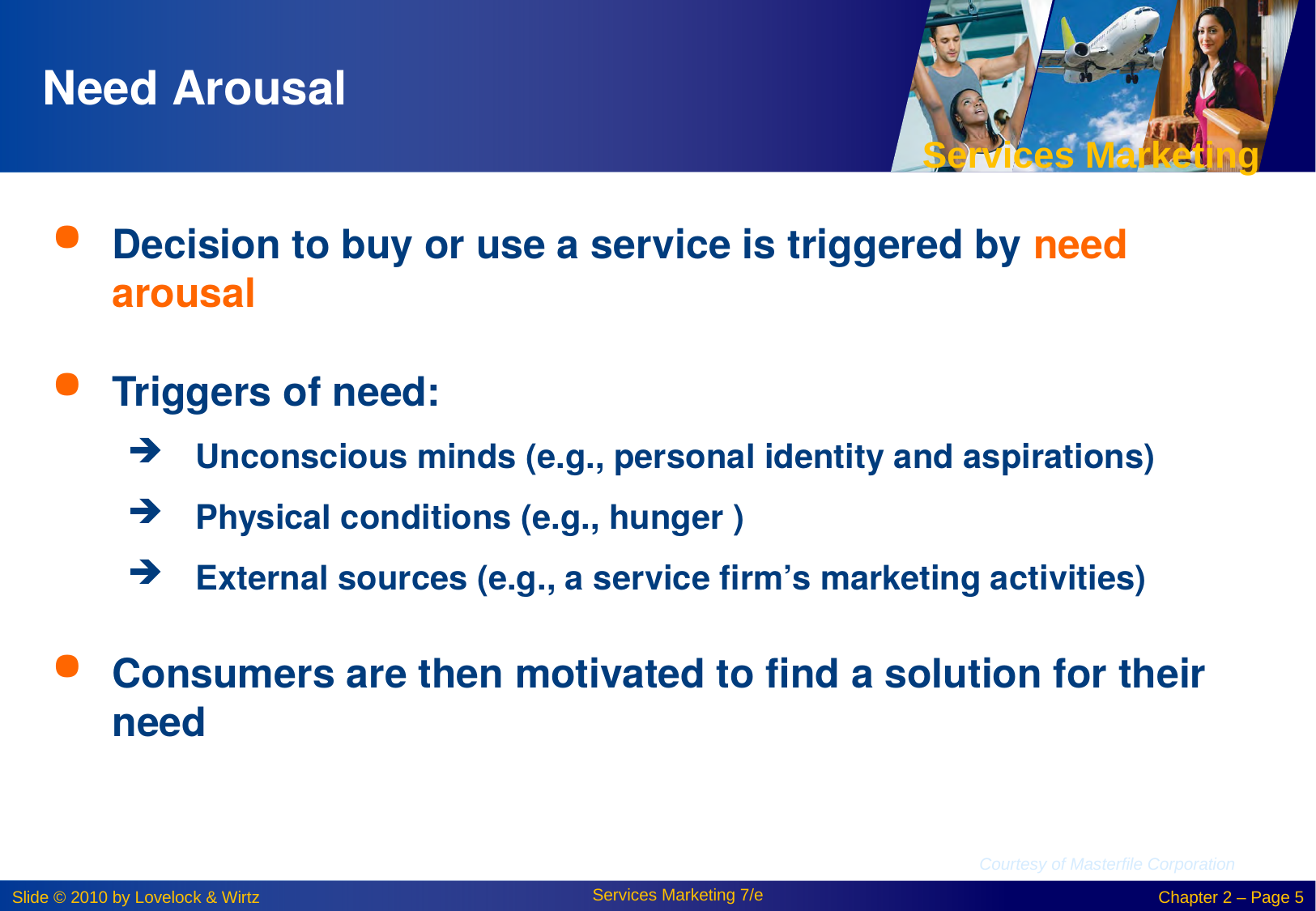

# Need Arousal
Decision to buy or use a service is triggered by need arousal
Triggers of need:
Unconscious minds (e.g., personal identity and aspirations)
Physical conditions (e.g., hunger )
External sources (e.g., a service firm’s marketing activities)
Consumers are then motivated to find a solution for their need
Courtesy of Masterfile Corporation